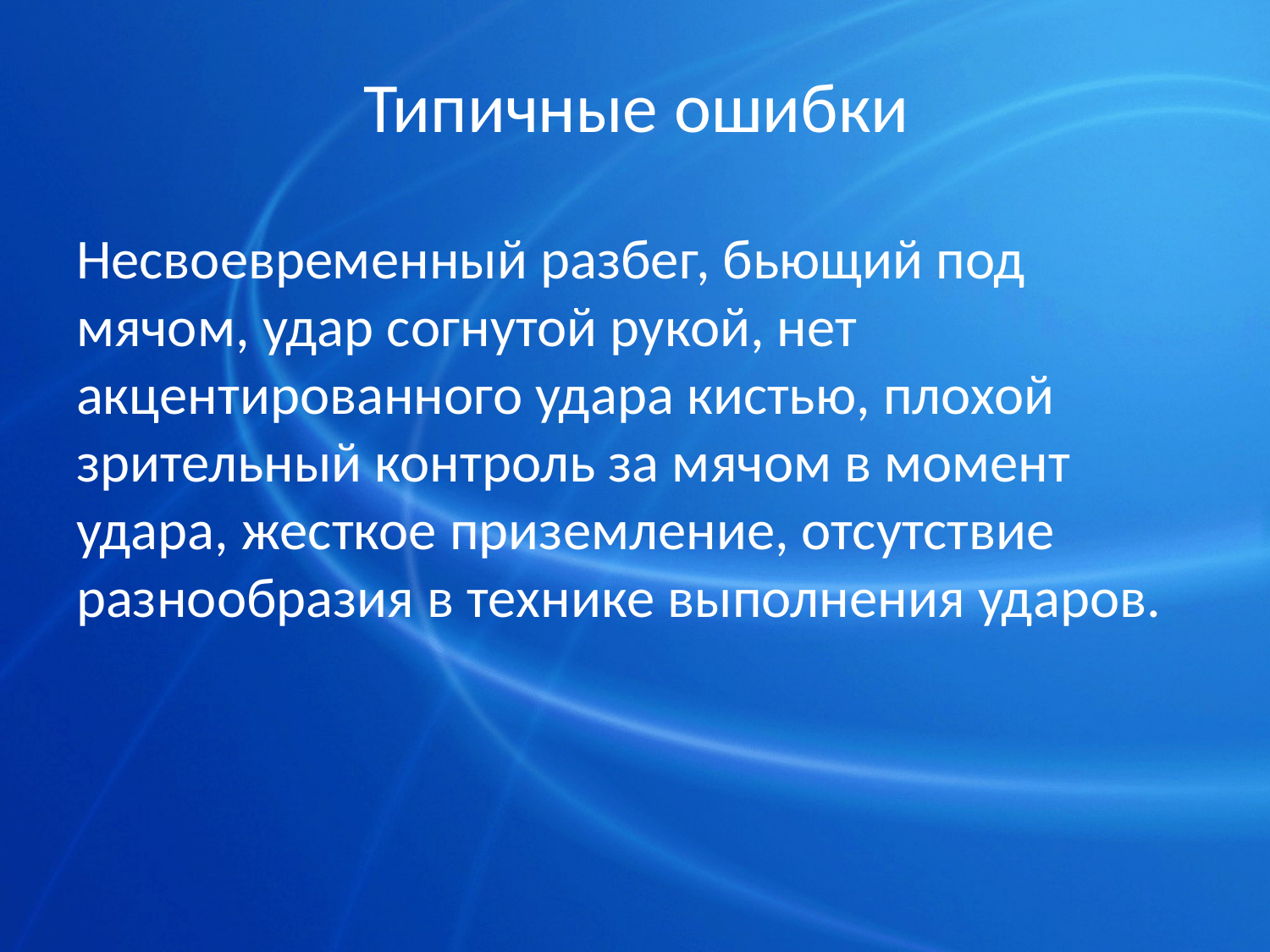

# Типичные ошибки
Несвоевременный разбег, бьющий под мячом, удар согнутой рукой, нет акцентированного удара кистью, плохой зрительный контроль за мячом в момент удара, жесткое приземление, отсутствие разнообразия в технике выполнения ударов.